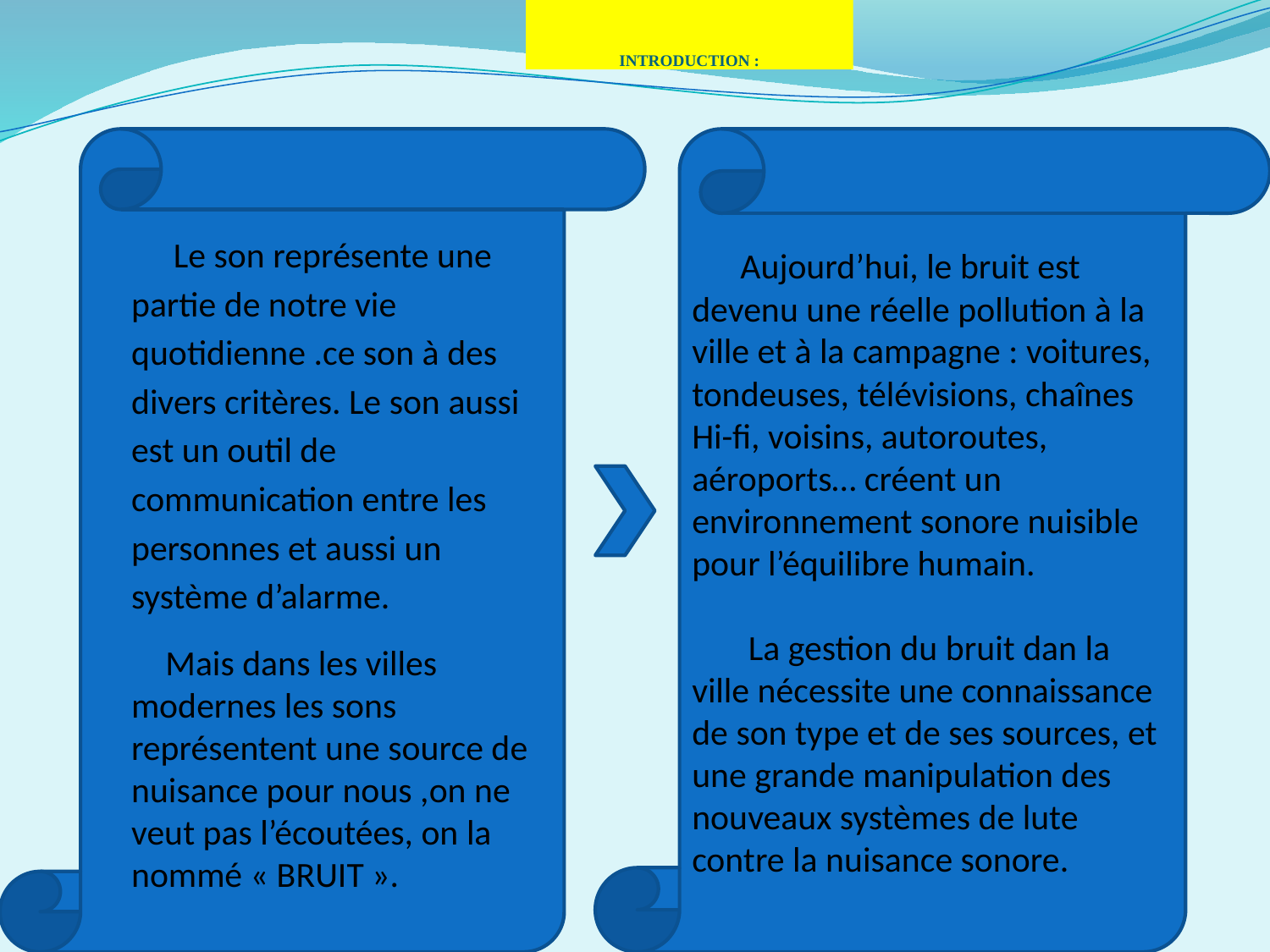

# INTRODUCTION :
          Le son représente une partie de notre vie quotidienne .ce son à des divers critères. Le son aussi est un outil de communication entre les personnes et aussi un système d’alarme.
         Mais dans les villes modernes les sons représentent une source de nuisance pour nous ,on ne veut pas l’écoutées, on la nommé « BRUIT ».
      Aujourd’hui, le bruit est devenu une réelle pollution à la ville et à la campagne : voitures, tondeuses, télévisions, chaînes Hi-fi, voisins, autoroutes, aéroports… créent un environnement sonore nuisible pour l’équilibre humain.

       La gestion du bruit dan la ville nécessite une connaissance de son type et de ses sources, et une grande manipulation des nouveaux systèmes de lute contre la nuisance sonore.